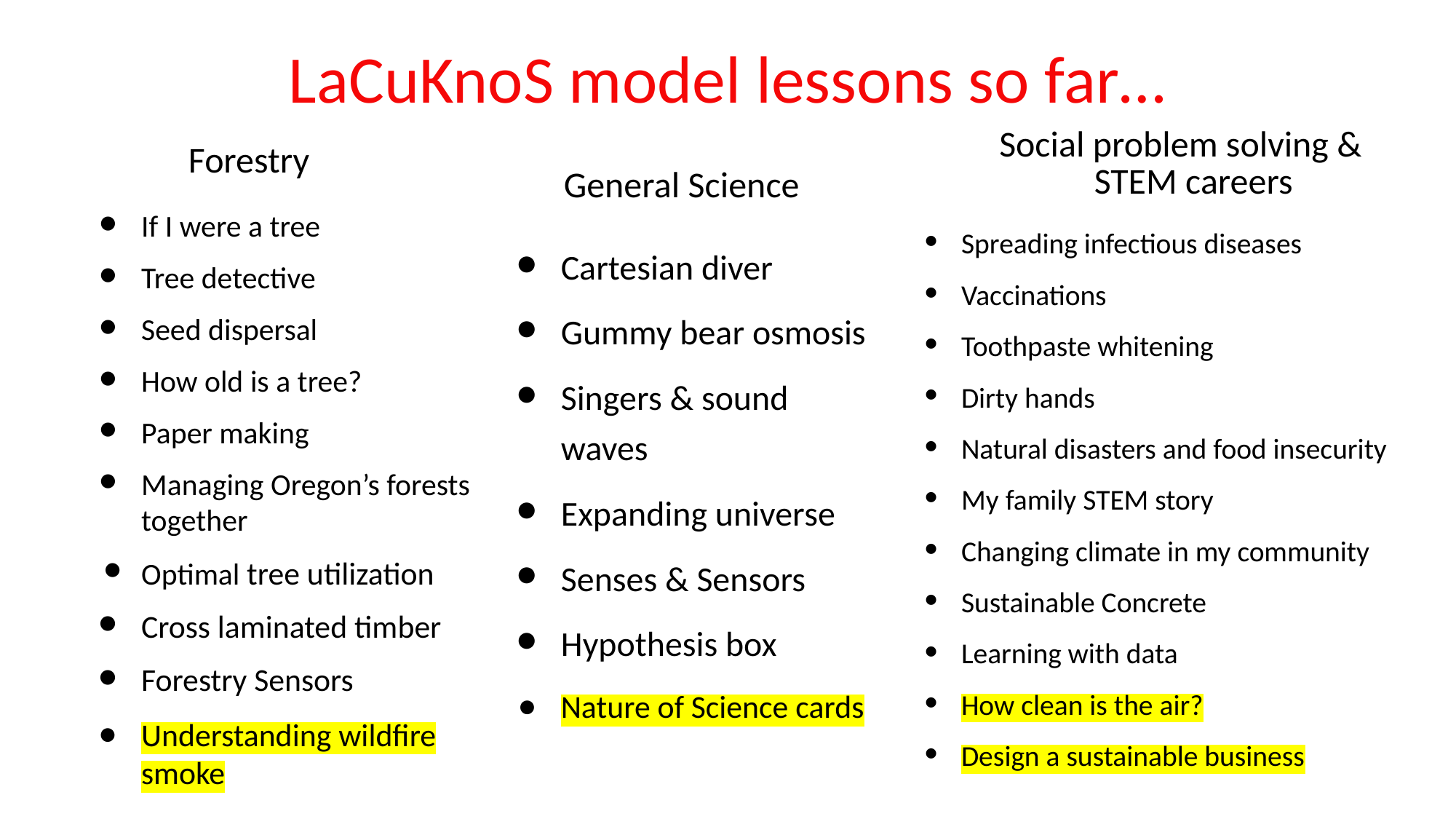

# LaCuKnoS model lessons so far…
Social problem solving & STEM careers
Forestry
General Science
If I were a tree
Tree detective
Seed dispersal
How old is a tree?
Paper making
Managing Oregon’s forests together
Optimal tree utilization
Cross laminated timber
Forestry Sensors
Understanding wildfire smoke
Spreading infectious diseases
Vaccinations
Toothpaste whitening
Dirty hands
Natural disasters and food insecurity
My family STEM story
Changing climate in my community
Sustainable Concrete
Learning with data
How clean is the air?
Design a sustainable business
Cartesian diver
Gummy bear osmosis
Singers & sound waves
Expanding universe
Senses & Sensors
Hypothesis box
Nature of Science cards